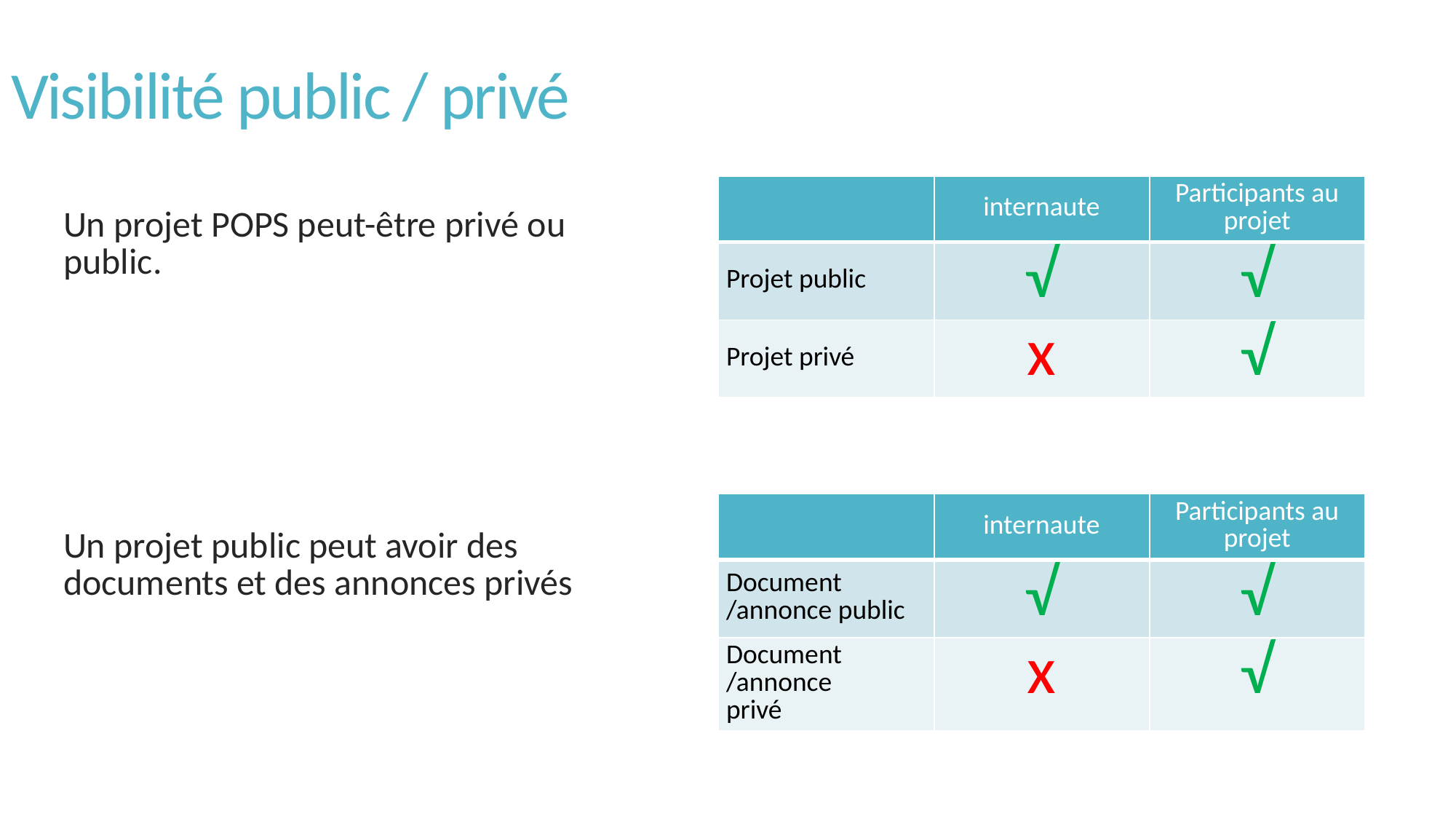

# Visibilité public / privé
|  | internaute | Participants au projet |
| --- | --- | --- |
| Projet public | √ | √ |
| Projet privé | x | √ |
Un projet POPS peut-être privé ou public.

Un projet public peut avoir des documents et des annonces privés

|  | internaute | Participants au projet |
| --- | --- | --- |
| Document /annonce public | √ | √ |
| Document /annonce privé | x | √ |